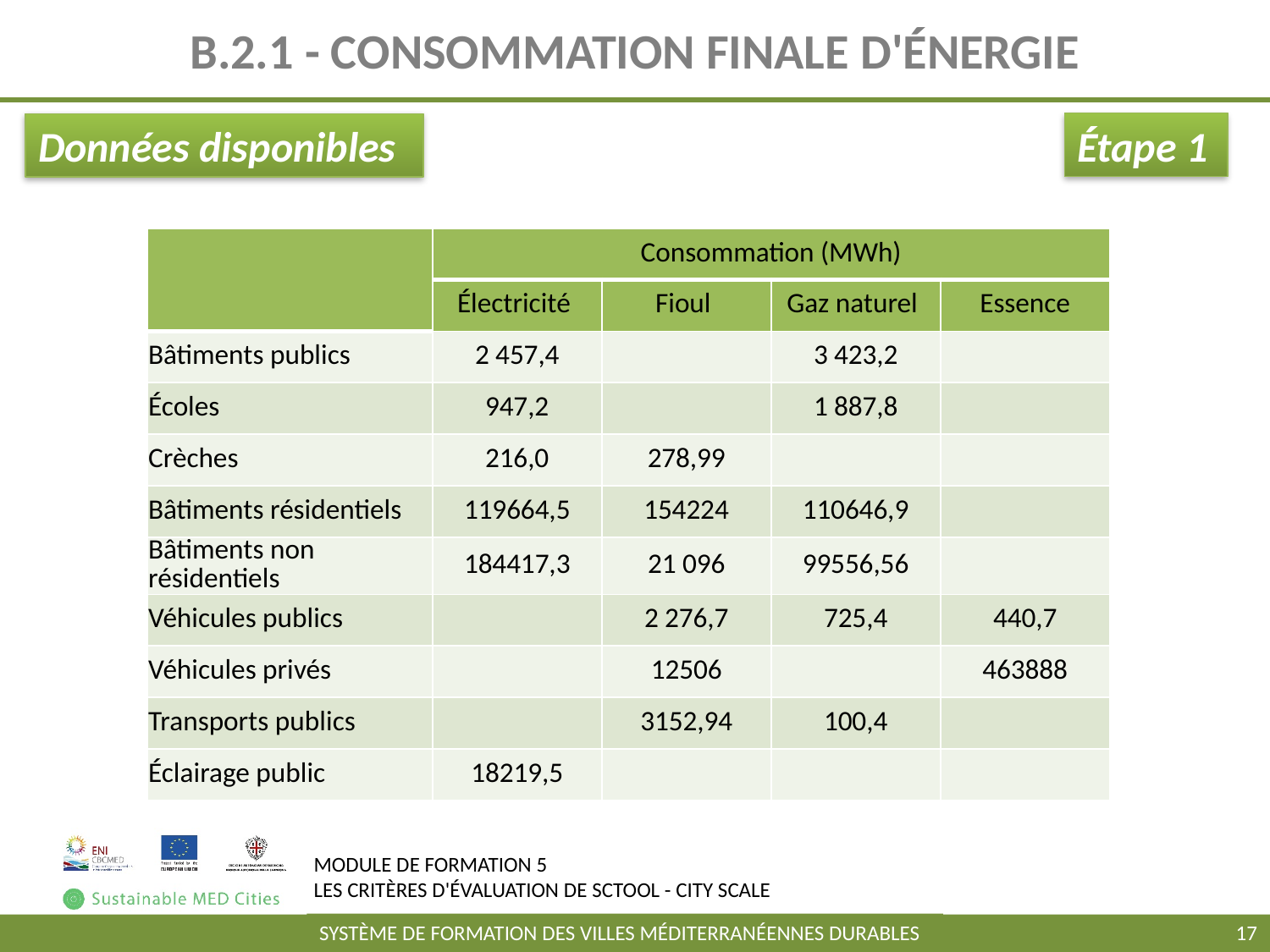

# B.2.1 - CONSOMMATION FINALE D'ÉNERGIE
Étape 1
Données disponibles
|  | Consommation (MWh) |  |  |  |
| --- | --- | --- | --- | --- |
|  | Électricité | Fioul | Gaz naturel | Essence |
| Bâtiments publics | 2 457,4 |  | 3 423,2 |  |
| Écoles | 947,2 |  | 1 887,8 |  |
| Crèches | 216,0 | 278,99 |  |  |
| Bâtiments résidentiels | 119664,5 | 154224 | 110646,9 |  |
| Bâtiments non résidentiels | 184417,3 | 21 096 | 99556,56 |  |
| Véhicules publics |  | 2 276,7 | 725,4 | 440,7 |
| Véhicules privés |  | 12506 |  | 463888 |
| Transports publics |  | 3152,94 | 100,4 |  |
| Éclairage public | 18219,5 |  |  |  |
17
SYSTÈME DE FORMATION DES VILLES MÉDITERRANÉENNES DURABLES